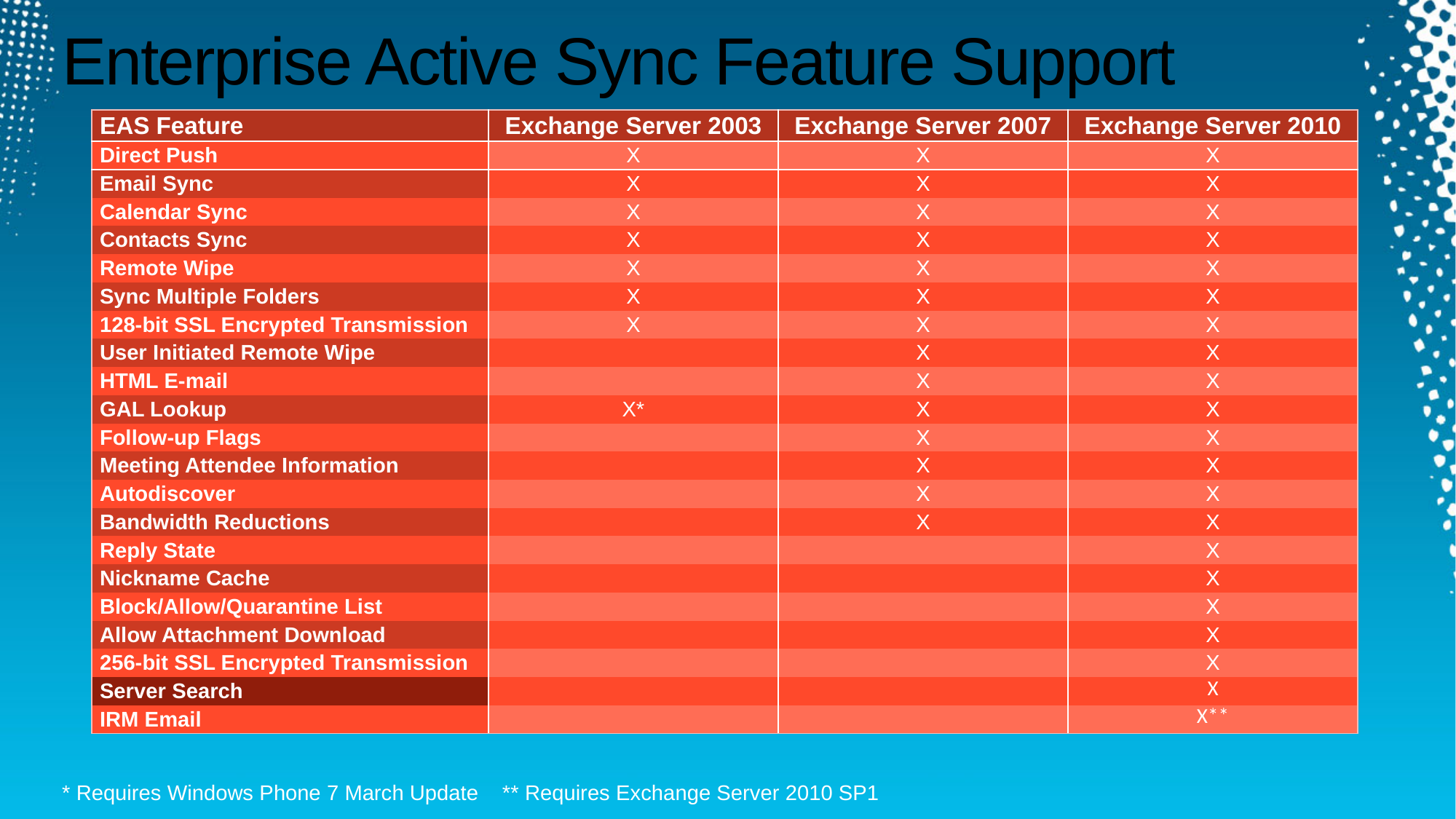

# Enterprise Active Sync Feature Support
| EAS Feature | Exchange Server 2003 | Exchange Server 2007 | Exchange Server 2010 |
| --- | --- | --- | --- |
| Direct Push | X | X | X |
| Email Sync | X | X | X |
| Calendar Sync | X | X | X |
| Contacts Sync | X | X | X |
| Remote Wipe | X | X | X |
| Sync Multiple Folders | X | X | X |
| 128-bit SSL Encrypted Transmission | X | X | X |
| User Initiated Remote Wipe |  | X | X |
| HTML E-mail |  | X | X |
| GAL Lookup | X\* | X | X |
| Follow-up Flags |  | X | X |
| Meeting Attendee Information |  | X | X |
| Autodiscover |  | X | X |
| Bandwidth Reductions |  | X | X |
| Reply State |  |  | X |
| Nickname Cache |  |  | X |
| Block/Allow/Quarantine List |  |  | X |
| Allow Attachment Download |  |  | X |
| 256-bit SSL Encrypted Transmission |  |  | X |
| Server Search |  |  | X |
| IRM Email |  |  | X\*\* |
* Requires Windows Phone 7 March Update    ** Requires Exchange Server 2010 SP1